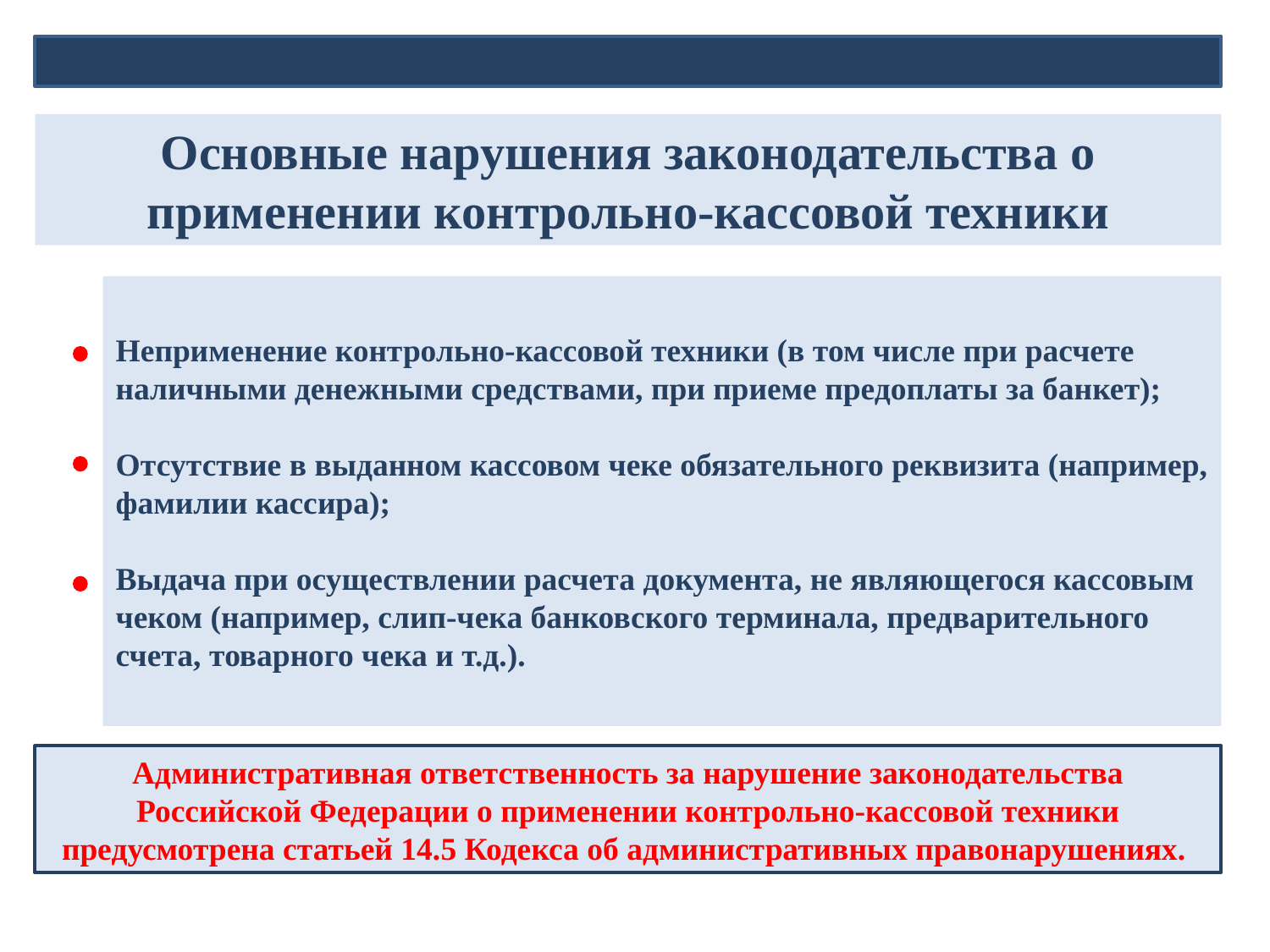

Основные нарушения законодательства о применении контрольно-кассовой техники
# Неприменение контрольно-кассовой техники (в том числе при расчете наличными денежными средствами, при приеме предоплаты за банкет); Отсутствие в выданном кассовом чеке обязательного реквизита (например, фамилии кассира); Выдача при осуществлении расчета документа, не являющегося кассовым чеком (например, слип-чека банковского терминала, предварительного счета, товарного чека и т.д.).

Административная ответственность за нарушение законодательства Российской Федерации о применении контрольно-кассовой техники предусмотрена статьей 14.5 Кодекса об административных правонарушениях.